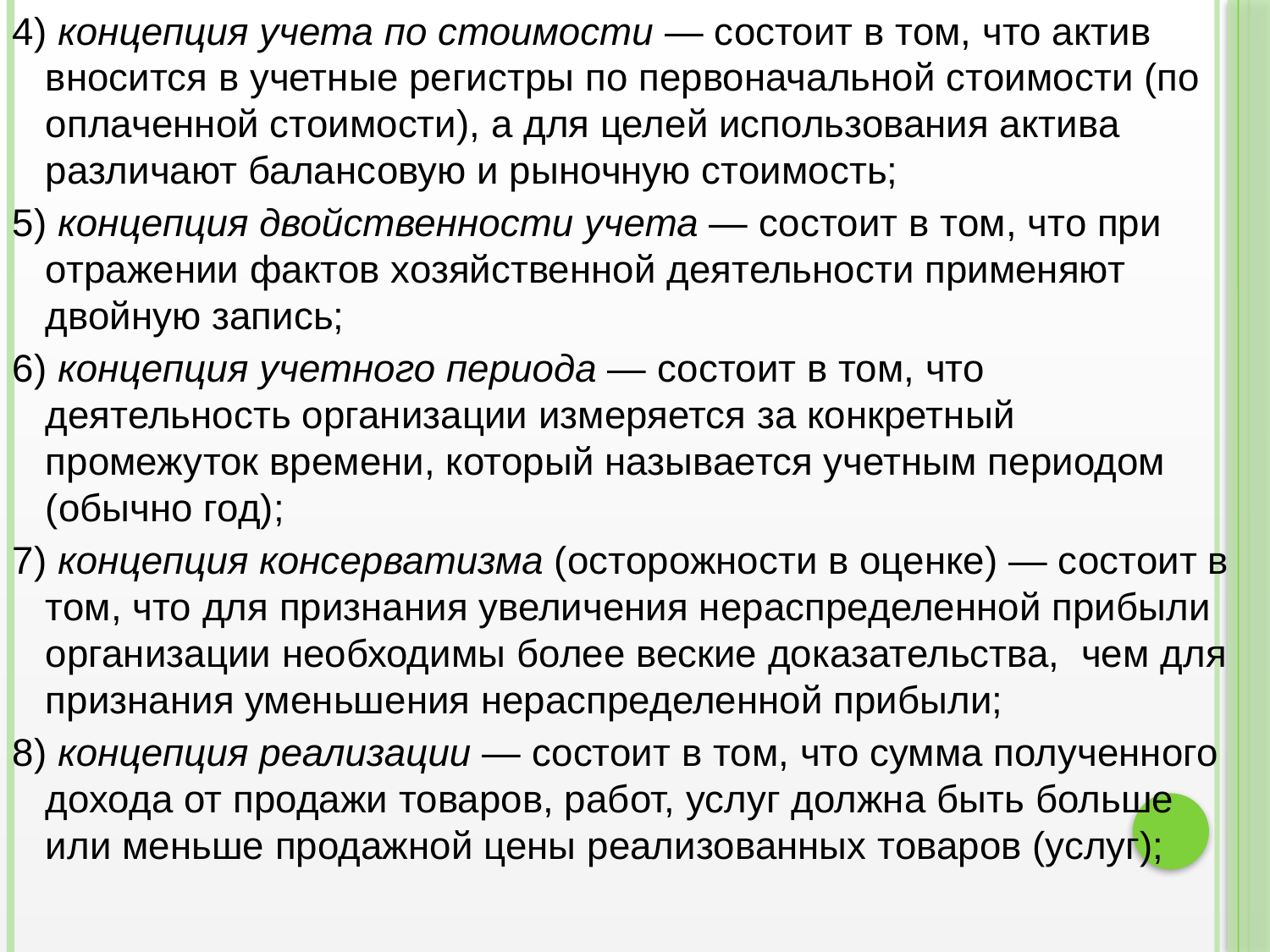

4) концепция учета по стоимости — состоит в том, что актив вносится в учетные регистры по первоначальной стоимости (по оплаченной стоимости), а для целей использования актива различают балансовую и рыночную стоимость;
5) концепция двойственности учета — состоит в том, что при отражении фактов хозяйственной деятельности применяют двойную запись;
6) концепция учетного периода — состоит в том, что деятельность организации измеряется за конкретный промежуток времени, который называется учетным периодом (обычно год);
7) концепция консерватизма (осторожности в оценке) — состоит в том, что для признания увеличения нераспределенной прибыли организации необходимы более веские доказательства,  чем для признания уменьшения нераспределенной прибыли;
8) концепция реализации — состоит в том, что сумма полученного дохода от продажи товаров, работ, услуг должна быть больше или меньше продажной цены реализованных товаров (услуг);